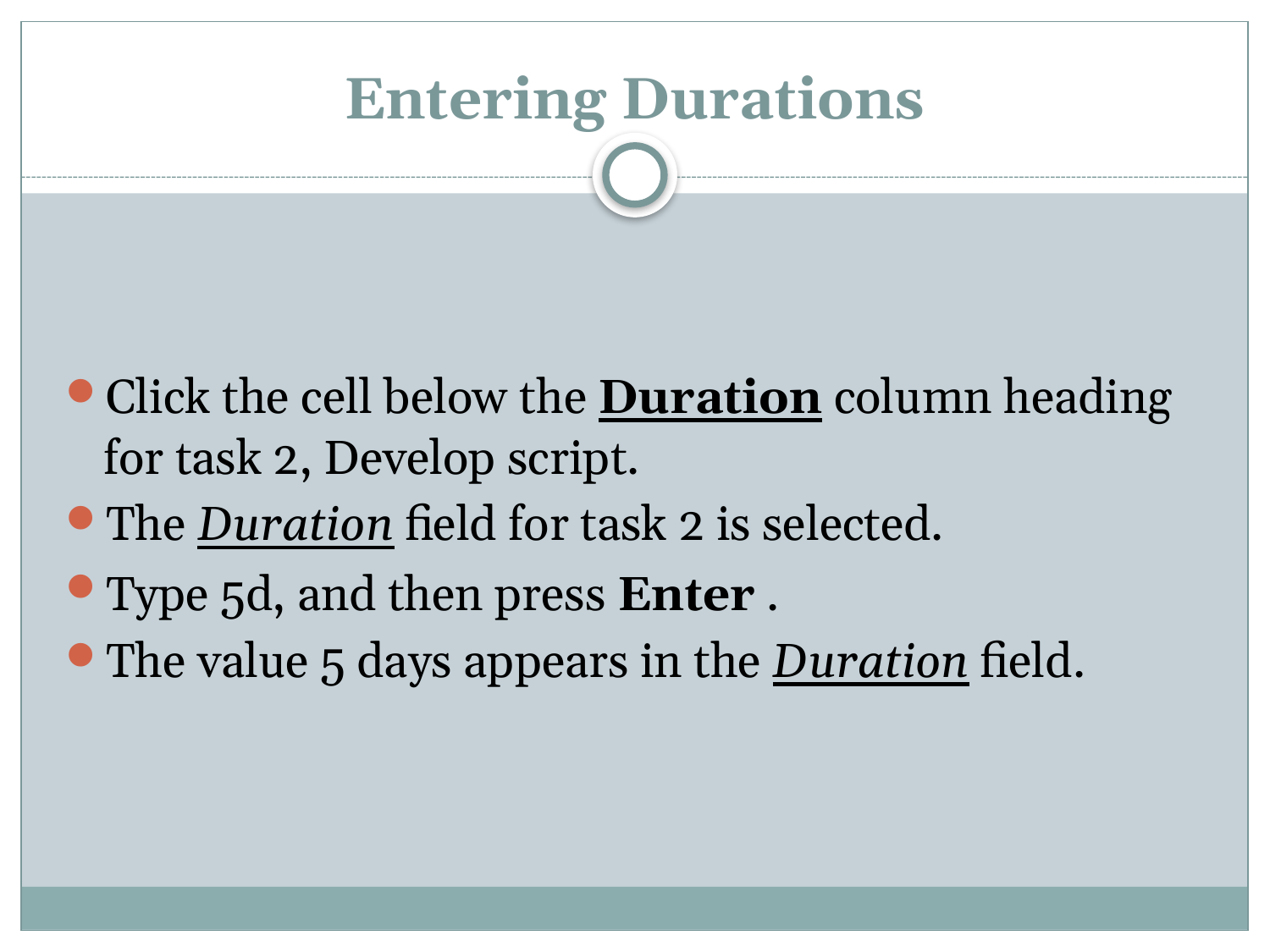

# Entering Durations
Click the cell below the Duration column heading for task 2, Develop script.
The Duration field for task 2 is selected.
Type 5d, and then press Enter .
The value 5 days appears in the Duration field.